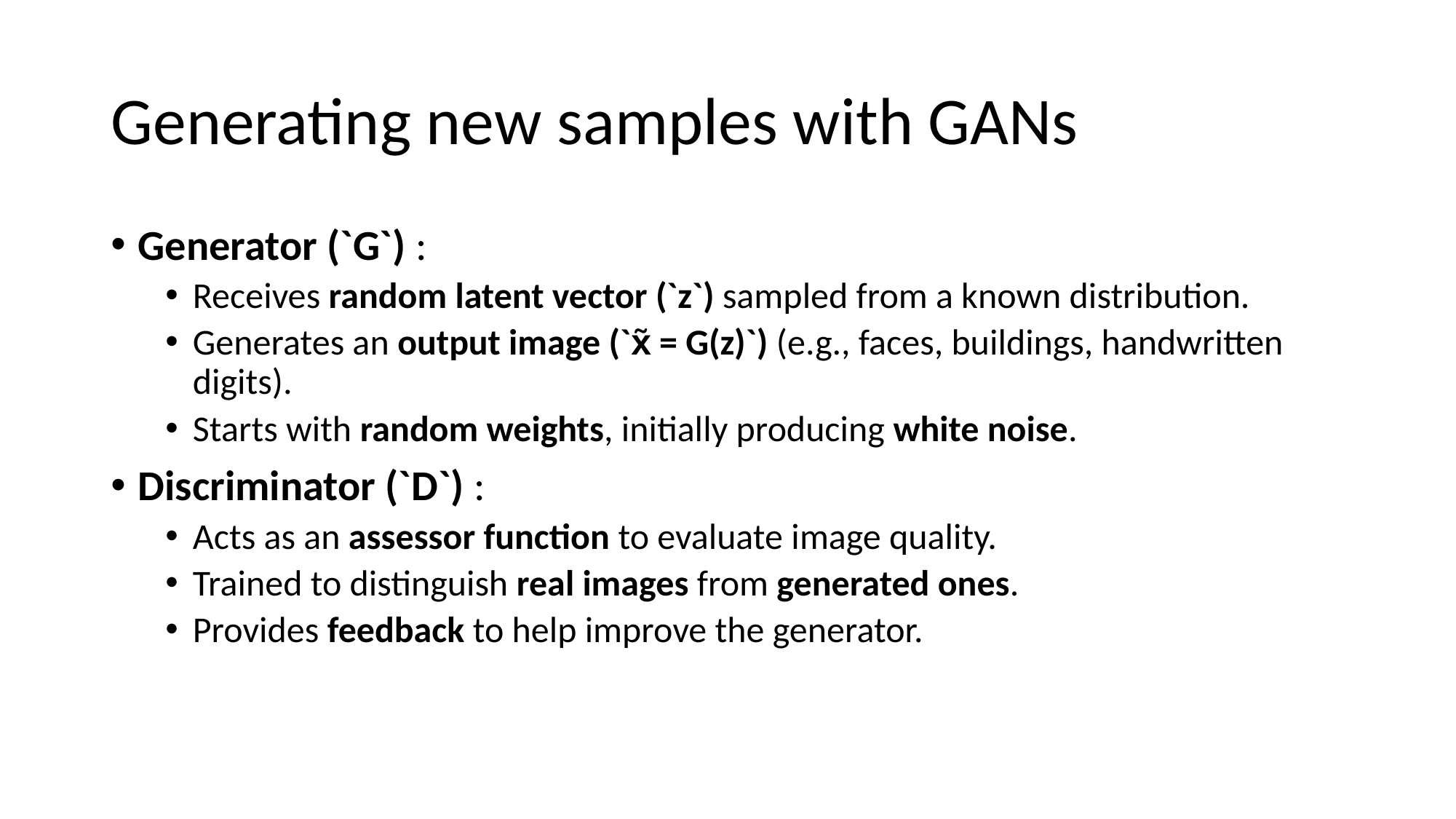

# Generating new samples with GANs
Generator (`G`) :
Receives random latent vector (`z`) sampled from a known distribution.
Generates an output image (`x̃ = G(z)`) (e.g., faces, buildings, handwritten digits).
Starts with random weights, initially producing white noise.
Discriminator (`D`) :
Acts as an assessor function to evaluate image quality.
Trained to distinguish real images from generated ones.
Provides feedback to help improve the generator.